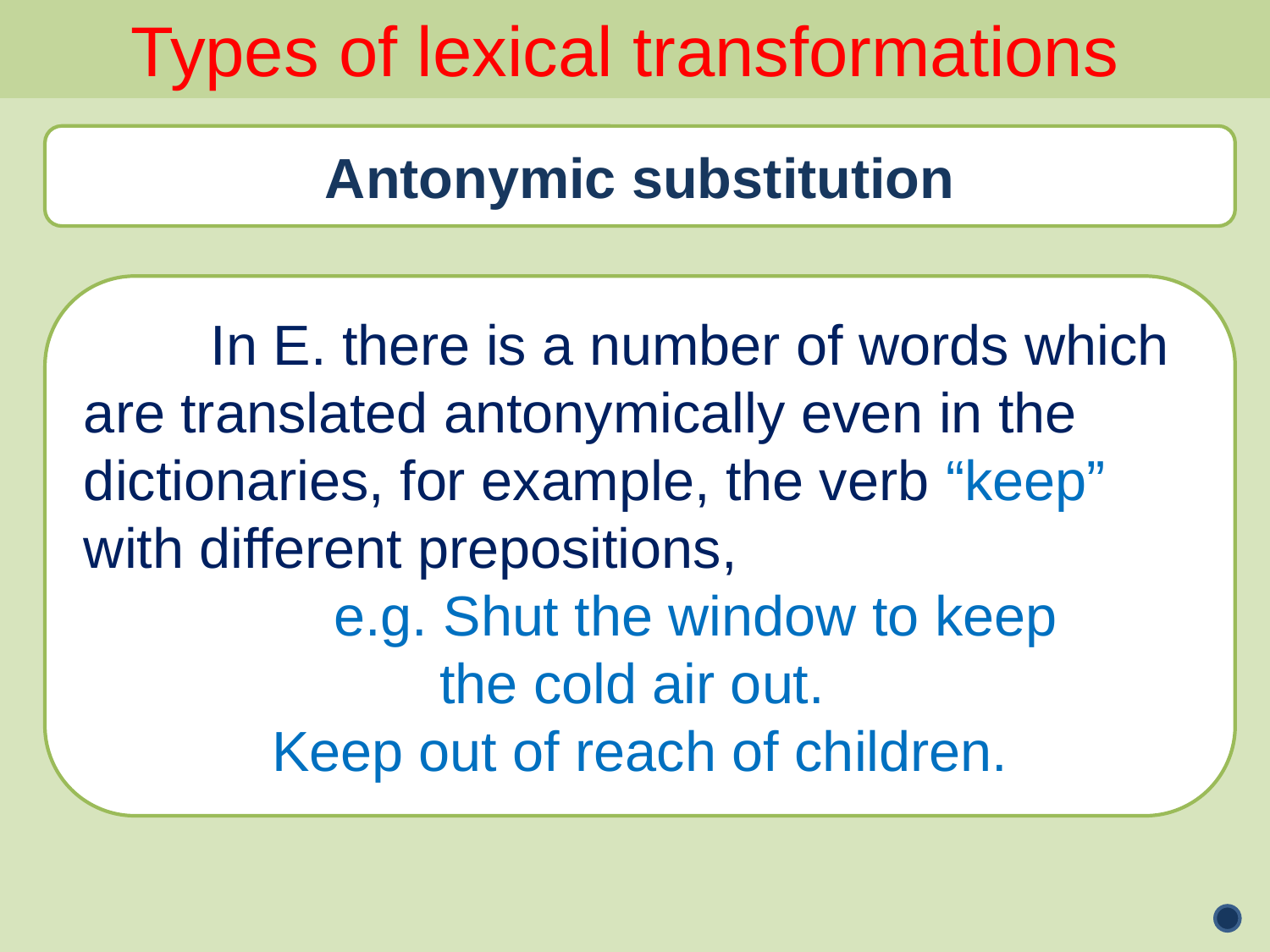

Types of lexical transformations
Antonymic substitution
	In E. there is a number of words which are translated antonymically even in the dictionaries, for example, the verb “keep” with different prepositions,
	e.g. Shut the window to keep
the cold air out.
Keep out of reach of children.